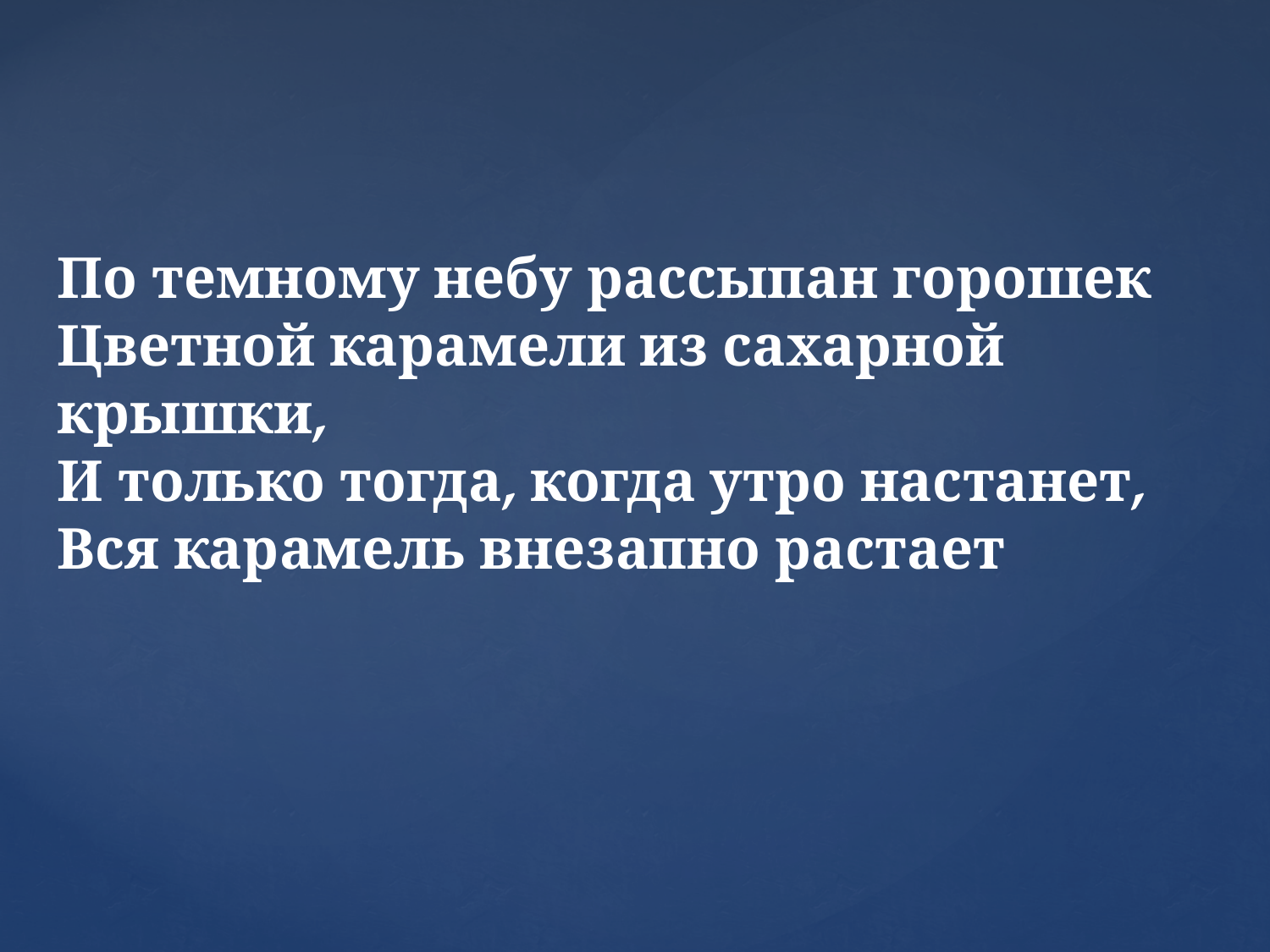

По темному небу рассыпан горошек
Цветной карамели из сахарной крышки,
И только тогда, когда утро настанет,
Вся карамель внезапно растает